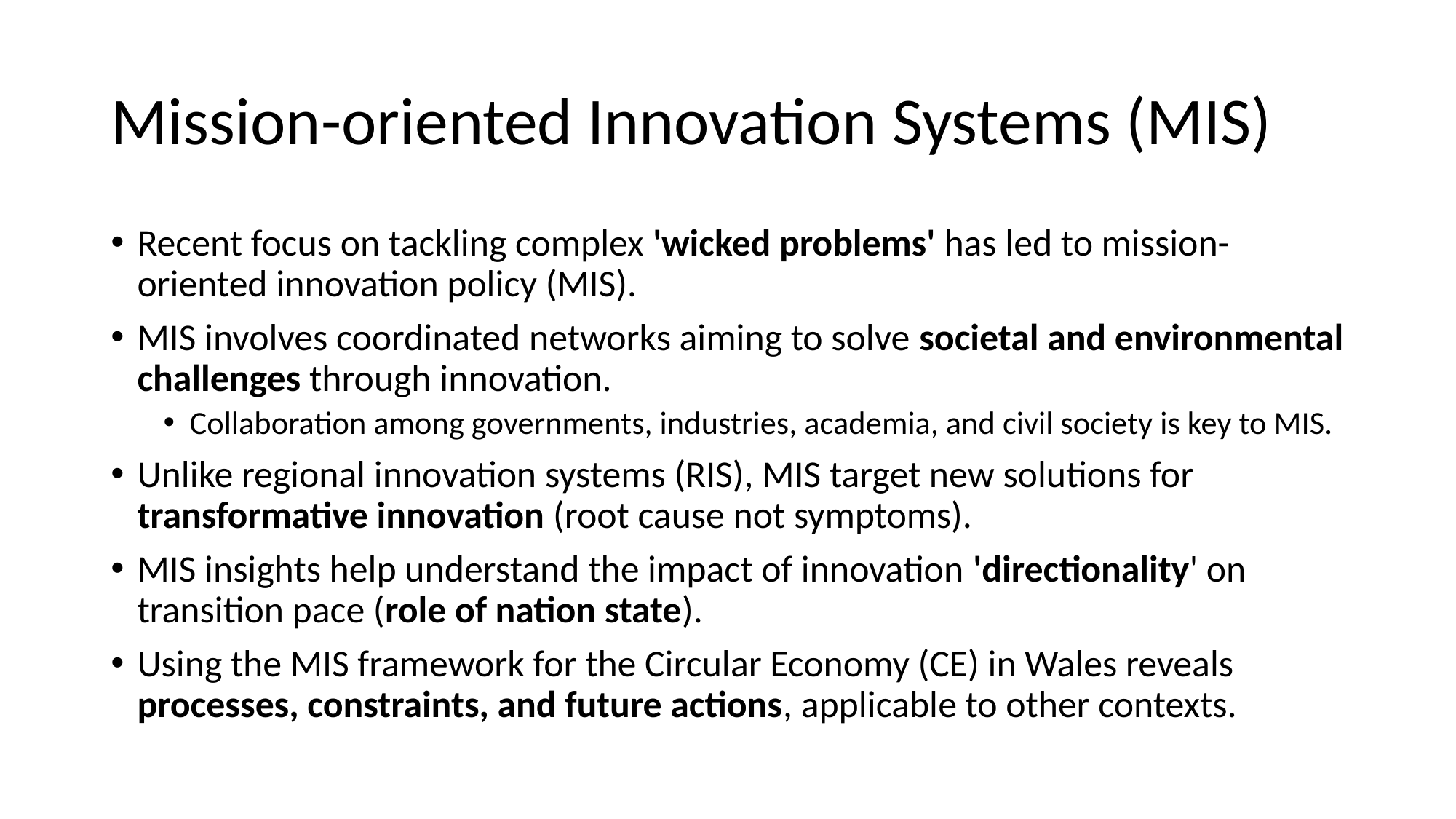

# Mission-oriented Innovation Systems (MIS)
Recent focus on tackling complex 'wicked problems' has led to mission-oriented innovation policy (MIS).
MIS involves coordinated networks aiming to solve societal and environmental challenges through innovation.
Collaboration among governments, industries, academia, and civil society is key to MIS.
Unlike regional innovation systems (RIS), MIS target new solutions for transformative innovation (root cause not symptoms).
MIS insights help understand the impact of innovation 'directionality' on transition pace (role of nation state).
Using the MIS framework for the Circular Economy (CE) in Wales reveals processes, constraints, and future actions, applicable to other contexts.